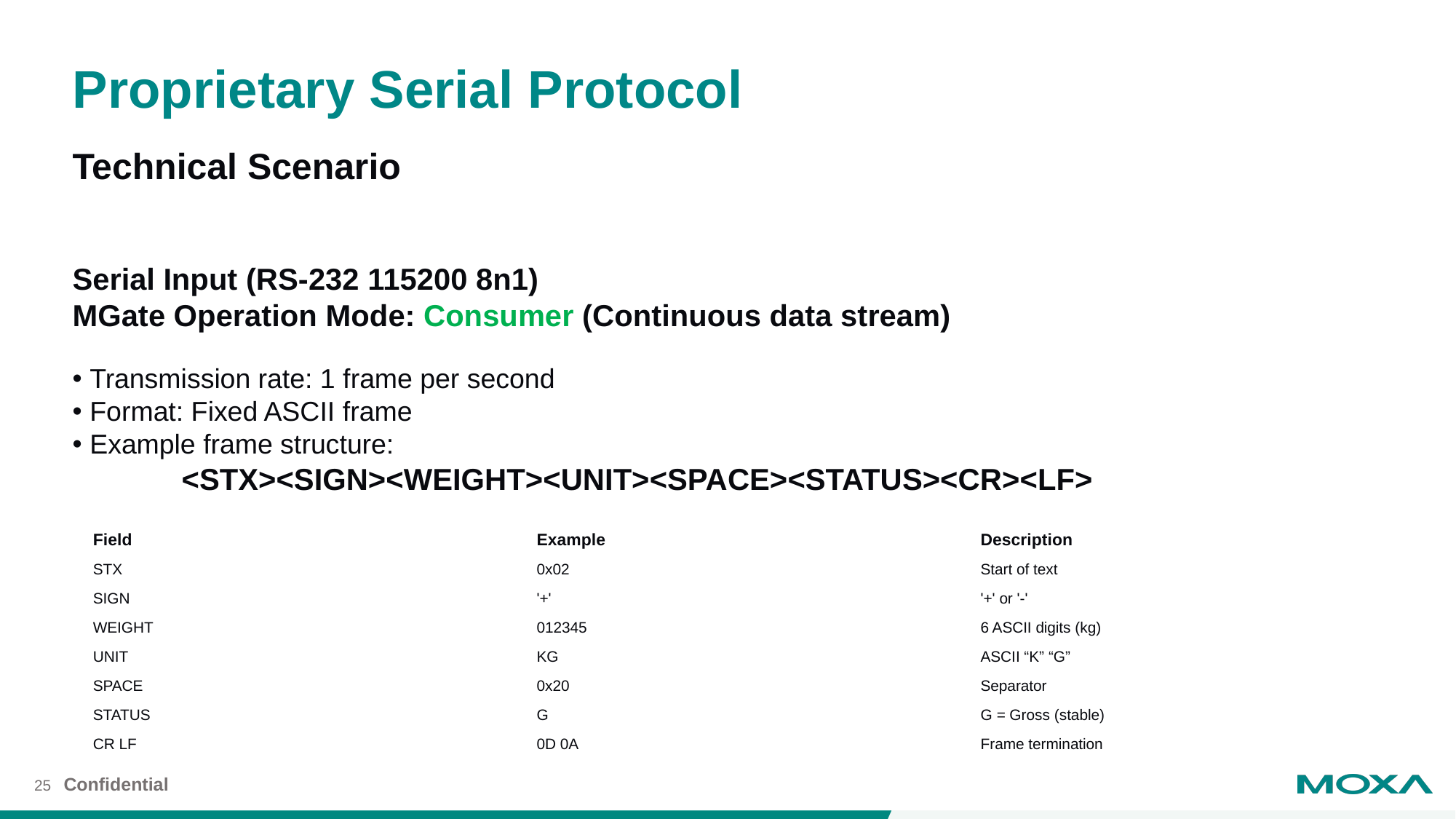

# Proprietary Serial Protocol
Technical Scenario

Serial Input (RS-232 115200 8n1)
MGate Operation Mode: Consumer (Continuous data stream)

 Transmission rate: 1 frame per second
 Format: Fixed ASCII frame
 Example frame structure:
	<STX><SIGN><WEIGHT><UNIT><SPACE><STATUS><CR><LF>
| Field | Example | Description |
| --- | --- | --- |
| STX | 0x02 | Start of text |
| SIGN | '+' | '+' or '-' |
| WEIGHT | 012345 | 6 ASCII digits (kg) |
| UNIT | KG | ASCII “K” “G” |
| SPACE | 0x20 | Separator |
| STATUS | G | G = Gross (stable) |
| CR LF | 0D 0A | Frame termination |